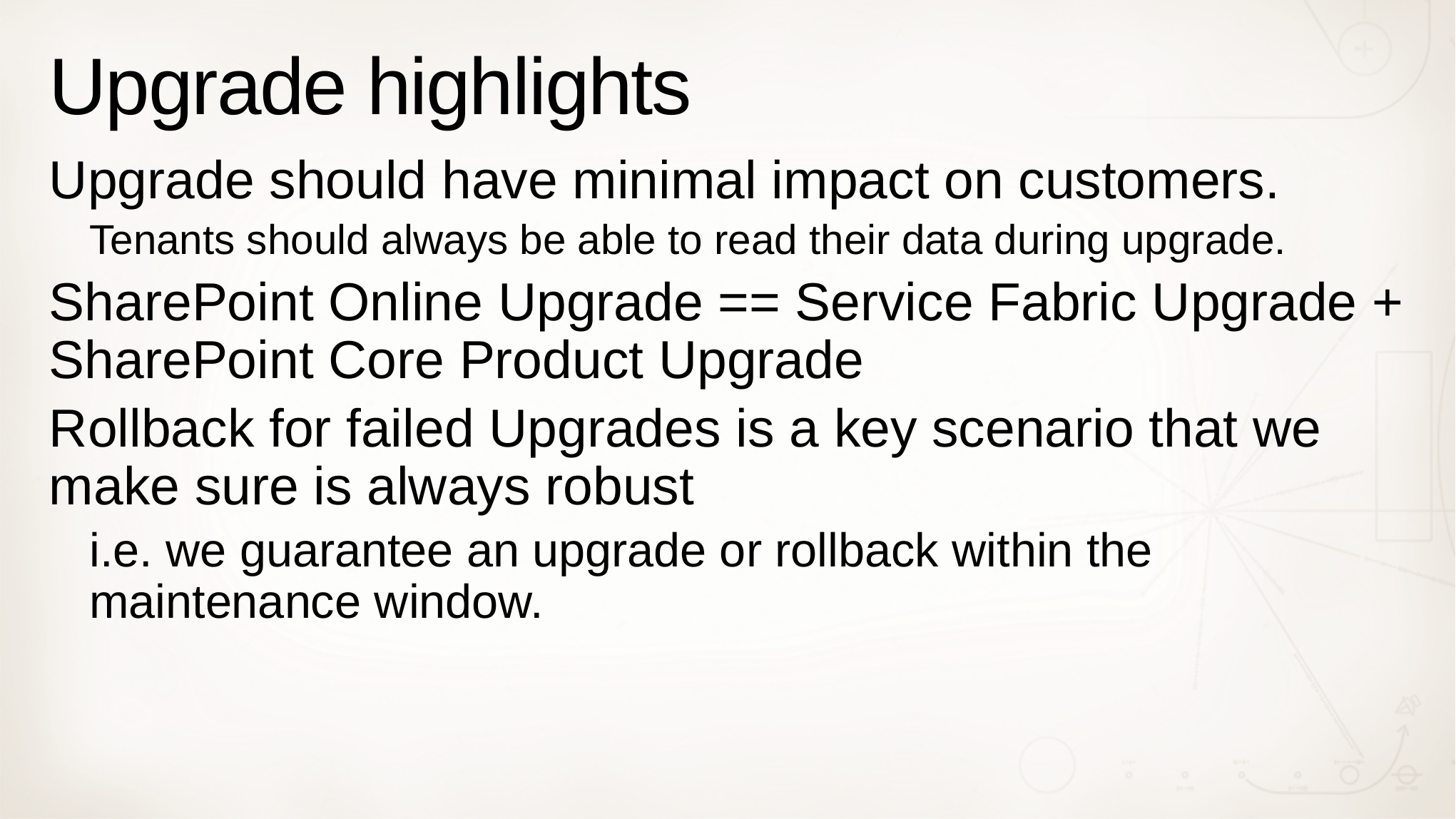

# Upgrade highlights
Upgrade should have minimal impact on customers.
Tenants should always be able to read their data during upgrade.
SharePoint Online Upgrade == Service Fabric Upgrade + SharePoint Core Product Upgrade
Rollback for failed Upgrades is a key scenario that we make sure is always robust
i.e. we guarantee an upgrade or rollback within the maintenance window.